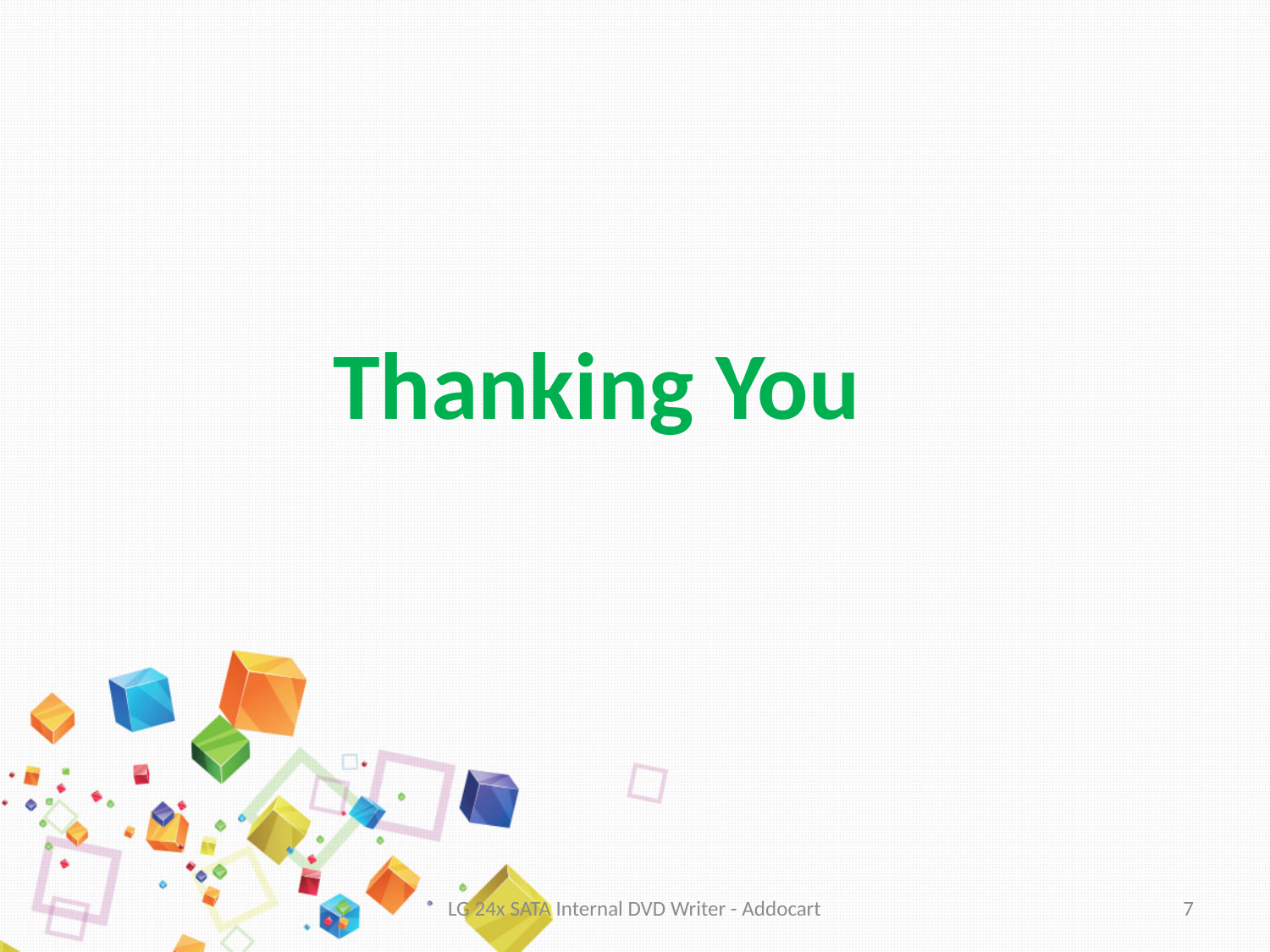

Thanking You
LG 24x SATA Internal DVD Writer - Addocart
7